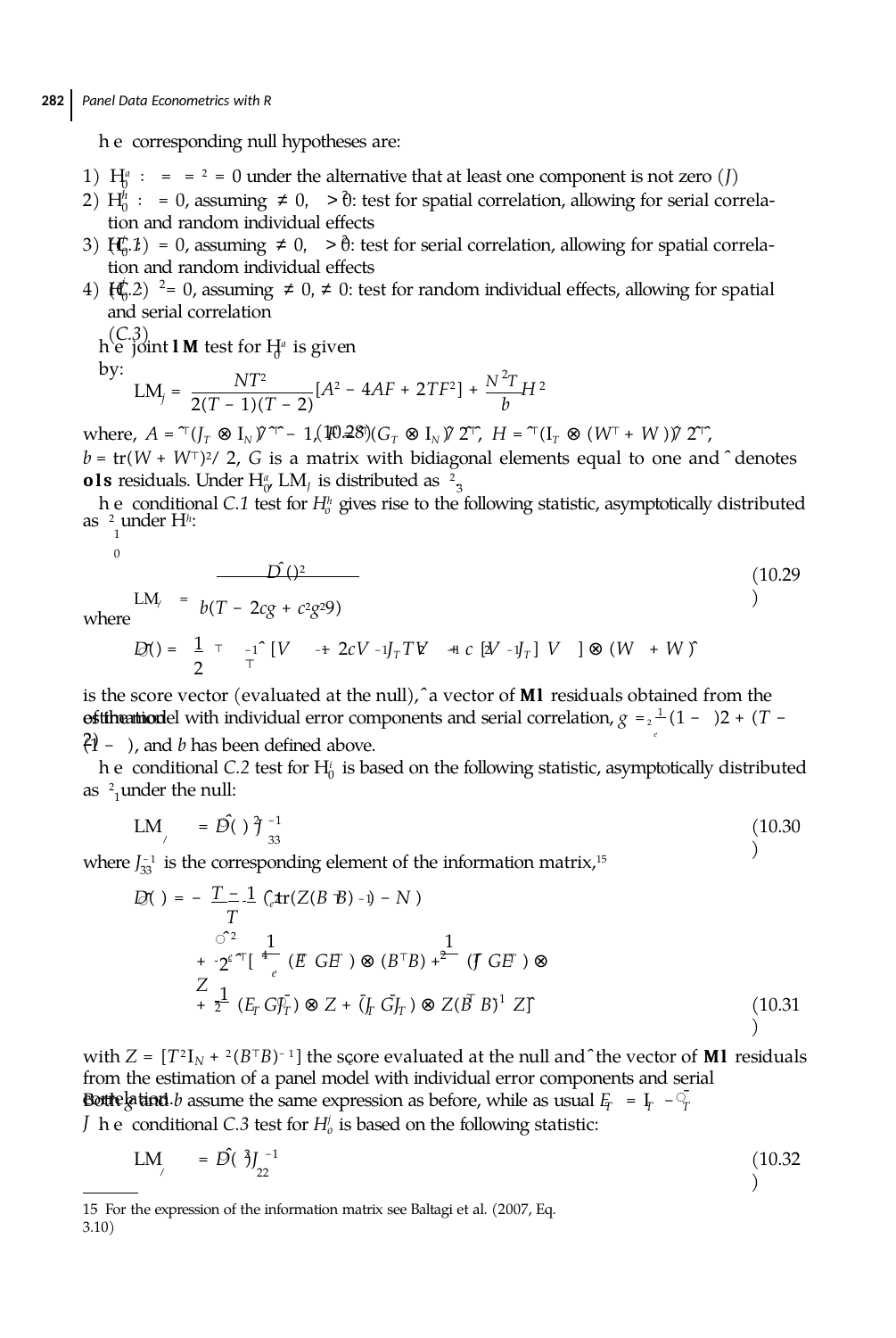

282  Panel Data Econometrics with R

he corresponding null hypotheses are:

1) Ha ∶  =  = 2 = 0 under the alternative that at least one component is not zero (J)
0
h
2
2) H ∶  = 0, assuming  ≠ 0,  > 0: test for spatial correlation, allowing for serial correla-

0
tion and random individual effects (C.1)
i
2
3) H ∶  = 0, assuming  ≠ 0,  > 0: test for serial correlation, allowing for spatial correla-
0
tion and random individual effects (C.2)
j
2
4) H ∶  = 0, assuming  ≠ 0, ≠ 0: test for random individual effects, allowing for spatial
0
and serial correlation (C.3)
he joint lm test for Ha  is given by:
0
2
[A2 − 4AF + 2TF2] + N T H	(10.28)
NT2
2
LM =
j
2(T − 1)(T − 2)	b

where, A = ̂⊤(JT ⊗ IN )̂∕̂⊤̂ − 1, F = ̂⊤(GT ⊗ IN )̂∕2̂⊤̂, H = ̂⊤(IT ⊗ (W⊤ + W ))̂∕2̂⊤̂,
b = tr(W + W⊤)2∕2, G is a matrix with bidiagonal elements equal to one and ̂ denotes
ols residuals. Under Ha, LMJ is distributed as  2.
0	3
he conditional C.1 test for Hh gives rise to the following statistic, asymptotically distributed
o
as  2 under Hh:
1	0
D̂ ()2
LM∕ = b(T − 2cg + c2g29)
(10.29)

where
1 ⊤
̂
−1	−1	−1	2	−1	2  −1	⊤
D() =	̂ [V	− 2cV  JT TV	+ c [V  JT ] V  ] ⊗ (W  + W )̂
2
is the score vector (evaluated at the null), ̂ a vector of ml residuals obtained from the estimation
of the model with individual error components and serial correlation, g =  1  (1 −  )2 + (T − 2)
2
e
(1 −  ), and b has been deﬁned above.
he conditional C.2 test for Hi is based on the following statistic, asymptotically distributed
0
as  2 under the null:
1
̂
2 −1
LM	= D( ) J
(10.30)
 ∕	33
where J−1 is the corresponding element of the information matrix,15
33
T − 1
̂
2	⊤  −1
D( ) = −	(̂e tr(Z(B B)  ) − N )
T
̂ 2
1
1
+  e ̂⊤[	(E GE ) ⊗ (B⊤B) +	(J̄ GE ) ⊗ Z
4
2
T	T
T	T
2

e

 1
̄	̄	̄
⊤  −1
(10.31)
+	(E GJ ) ⊗ Z + (J GJ ) ⊗ Z(B B)  Z]̂
2
T	T
T	T

with Z = [T2I   + 2(B⊤B)−1] the score evaluated at the null and ̂ the vector of ml residuals
 N	e
from the estimation of a panel model with individual error components and serial correlation.
̄
Both g and b assume the same expression as before, while as usual E  = I − J .
T	T	T
he conditional C.3 test for Hj is based on the following statistic:
o
̂
2  −1
LM	= D( )J
(10.32)
∕	   22

15 For the expression of the information matrix see Baltagi et al. (2007, Eq. 3.10)